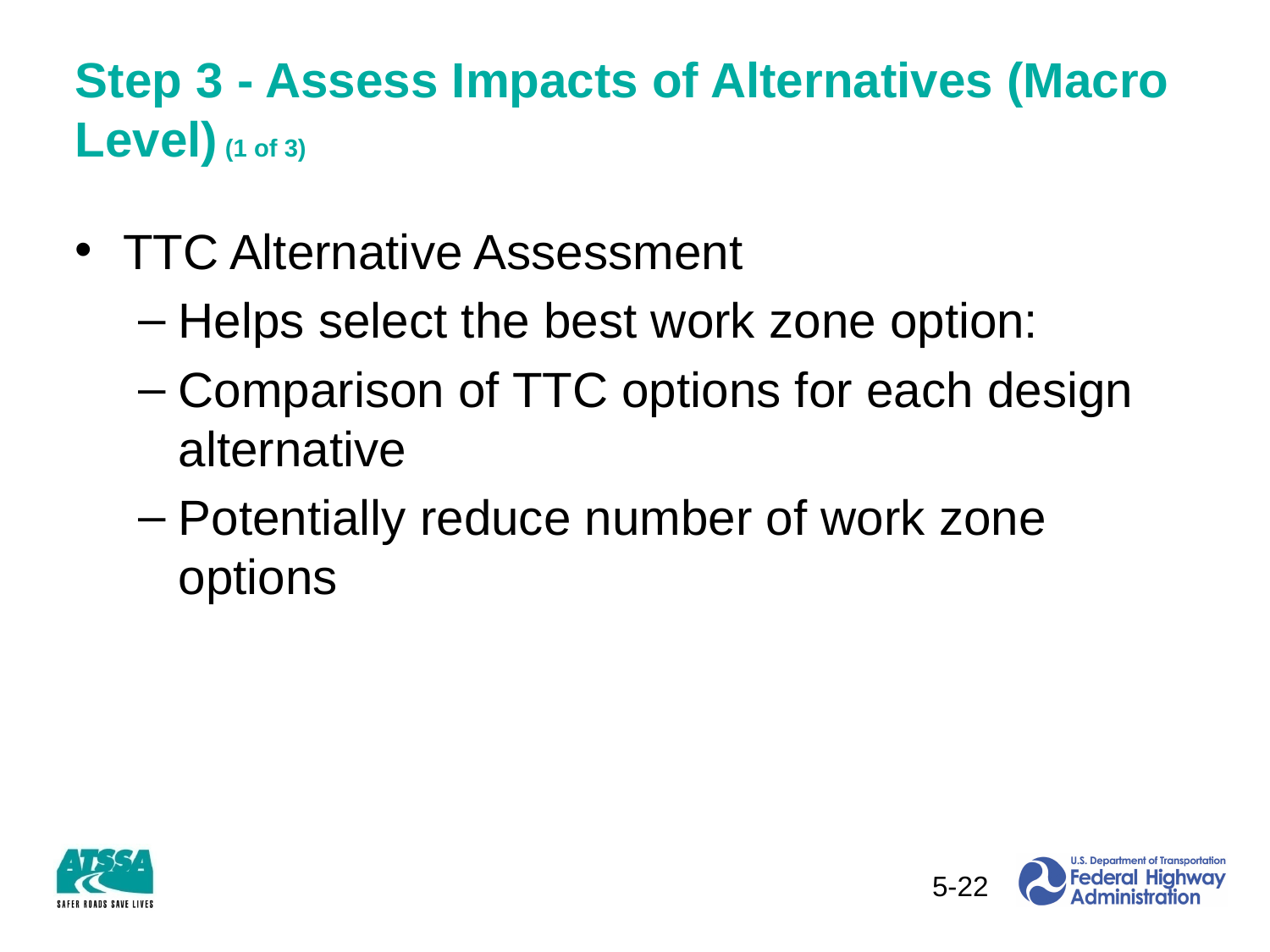

# Step 3 - Assess Impacts of Alternatives (Macro Level) (1 of 3)
TTC Alternative Assessment
Helps select the best work zone option:
Comparison of TTC options for each design alternative
Potentially reduce number of work zone options